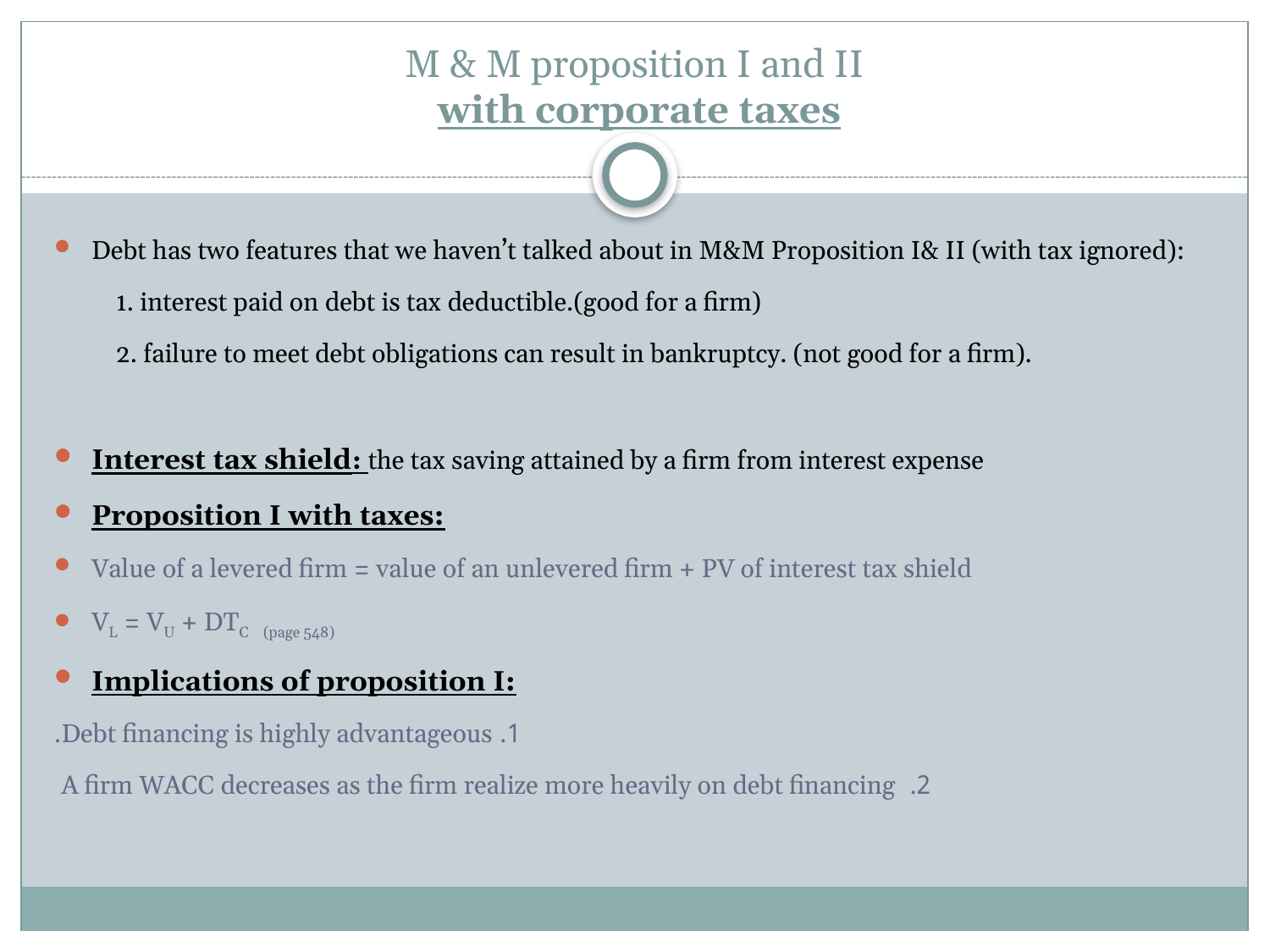

# M & M proposition I and II with corporate taxes
Debt has two features that we haven’t talked about in M&M Proposition I& II (with tax ignored):
          1. interest paid on debt is tax deductible.(good for a firm)
          2. failure to meet debt obligations can result in bankruptcy. (not good for a firm).

Interest tax shield: the tax saving attained by a firm from interest expense
Proposition I with taxes:
Value of a levered firm = value of an unlevered firm + PV of interest tax shield
VL = VU + DTC    (page 548)
Implications of proposition I:
      1. Debt financing is highly advantageous.
     2.  A firm WACC decreases as the firm realize more heavily on debt financing